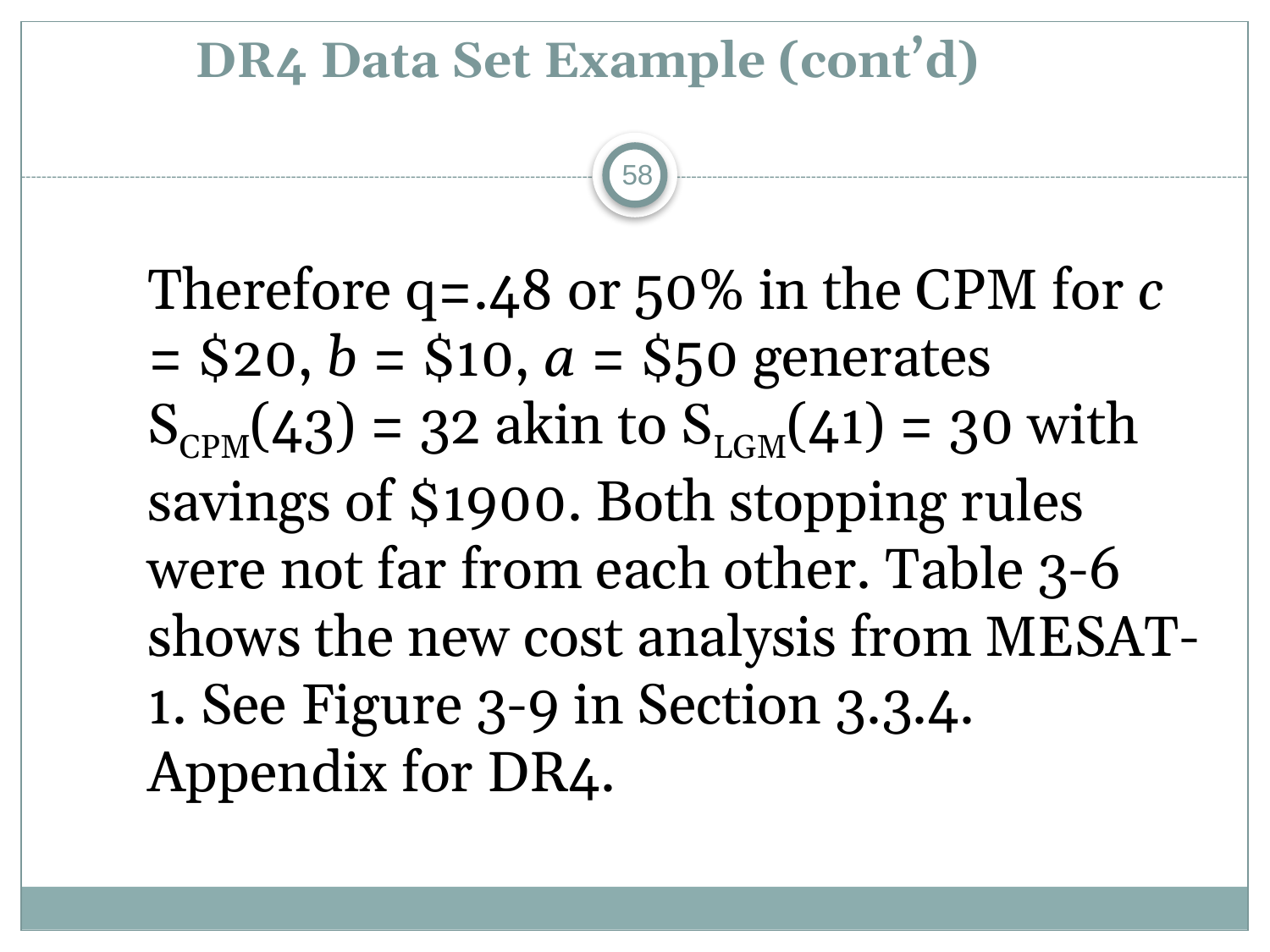

# DR4 Data Set Example (cont’d)
58
Therefore q=.48 or 50% in the CPM for c = $20, b = $10, a = $50 generates SCPM(43) = 32 akin to SLGM(41) = 30 with savings of $1900. Both stopping rules were not far from each other. Table 3-6 shows the new cost analysis from MESAT-1. See Figure 3-9 in Section 3.3.4. Appendix for DR4.